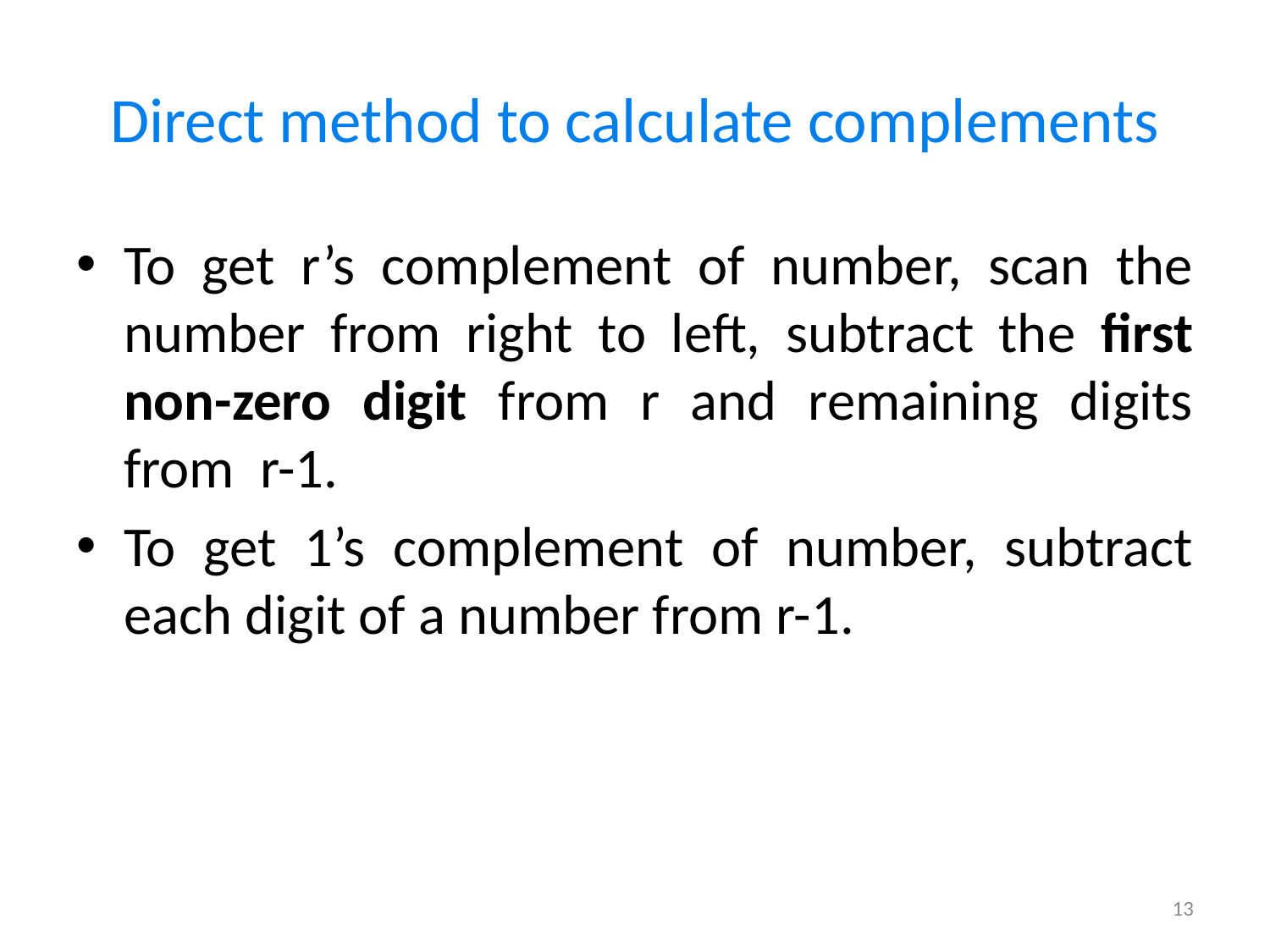

# Direct method to calculate complements
To get r’s complement of number, scan the number from right to left, subtract the first non-zero digit from r and remaining digits from  r-1.
To get 1’s complement of number, subtract each digit of a number from r-1.

13